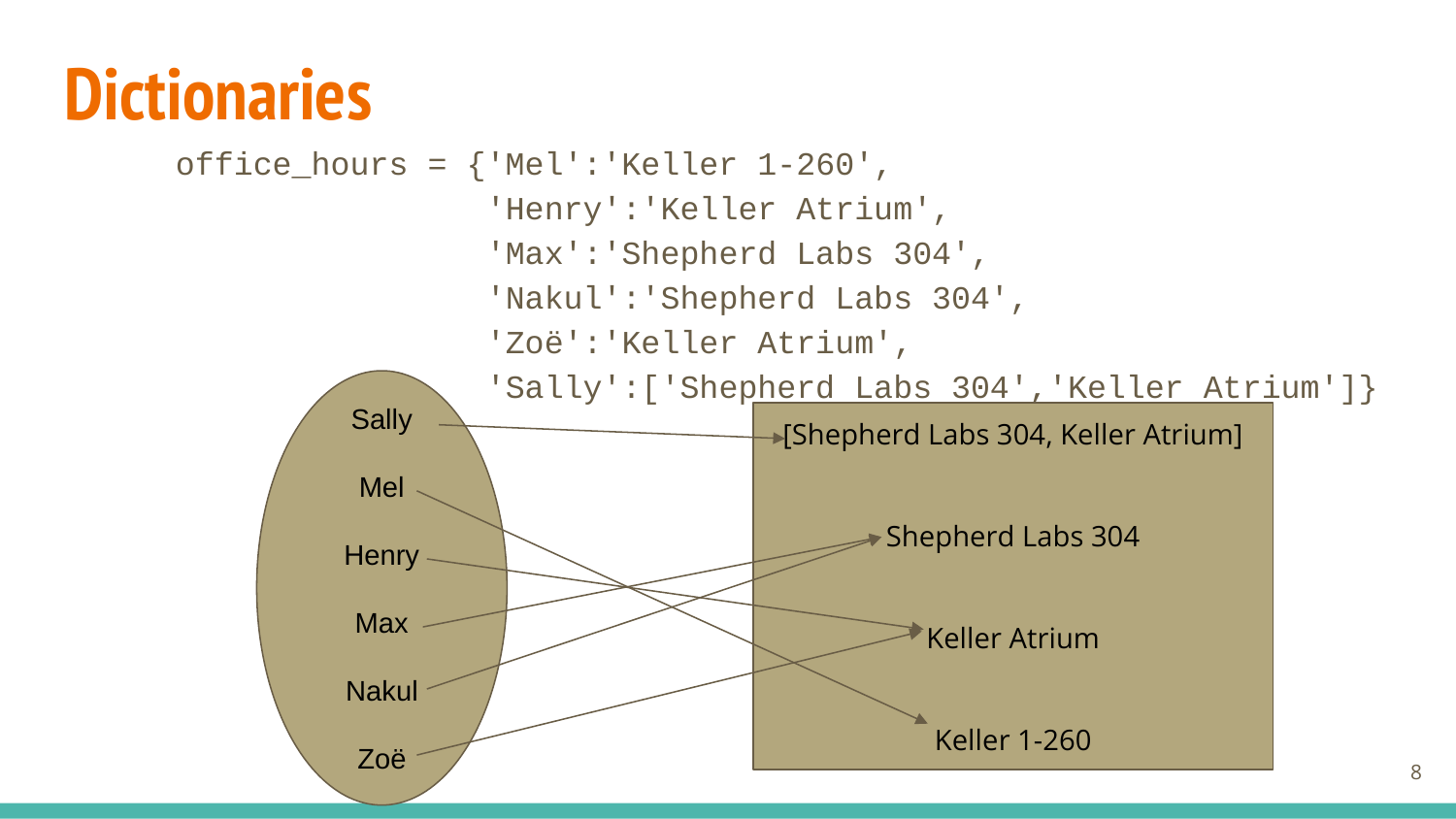

# Dictionaries
office_hours = {'Mel':'Keller 1-260',
                'Henry':'Keller Atrium',
                'Max':'Shepherd Labs 304',
                'Nakul':'Shepherd Labs 304',
                'Zoë':'Keller Atrium',
                'Sally':['Shepherd Labs 304','Keller Atrium']}
Sally

Mel

Henry

Max

Nakul

Zoë
[Shepherd Labs 304, Keller Atrium]

Shepherd Labs 304

Keller Atrium

Keller 1-260

8